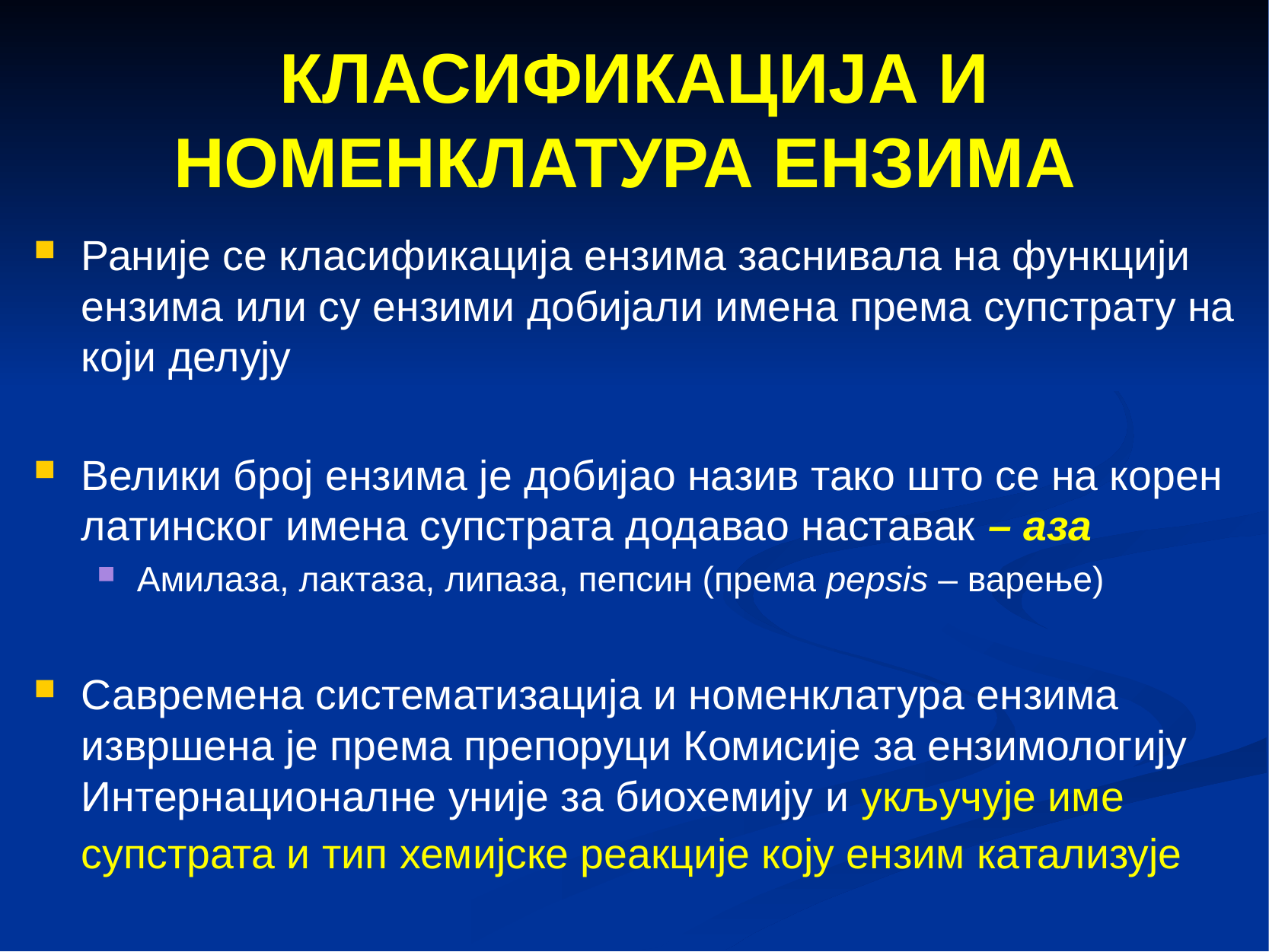

# КЛАСИФИКАЦИЈА И НОМЕНКЛАТУРА ЕНЗИМA
Раније се класификација ензима заснивала на функцији ензима или су ензими добијали имена према супстрату на који делују

Велики број ензима је добијао назив тако што се на корен латинског имена супстрата додавао наставак – аза
Амилаза, лактаза, липаза, пепсин (према pepsis – варење)

Савремена систематизација и номенклатура ензима извршена је према препоруци Комисије за ензимологију Интернационалне уније за биохемију и укључује име супстрата и тип хемијске реакције коју ензим катализује